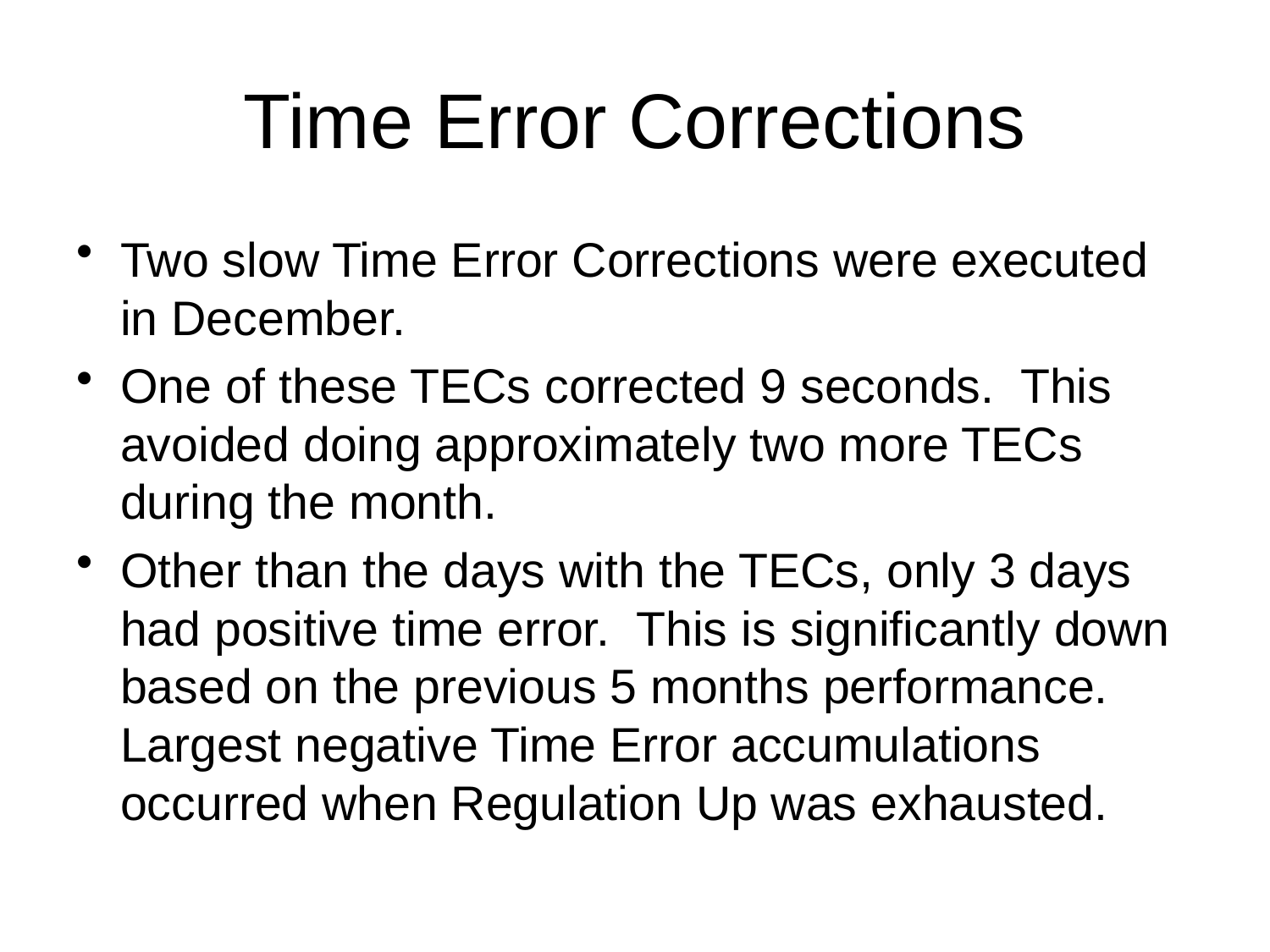

# Time Error Corrections
Two slow Time Error Corrections were executed in December.
One of these TECs corrected 9 seconds.  This avoided doing approximately two more TECs during the month.
Other than the days with the TECs, only 3 days had positive time error.  This is significantly down based on the previous 5 months performance.  Largest negative Time Error accumulations occurred when Regulation Up was exhausted.